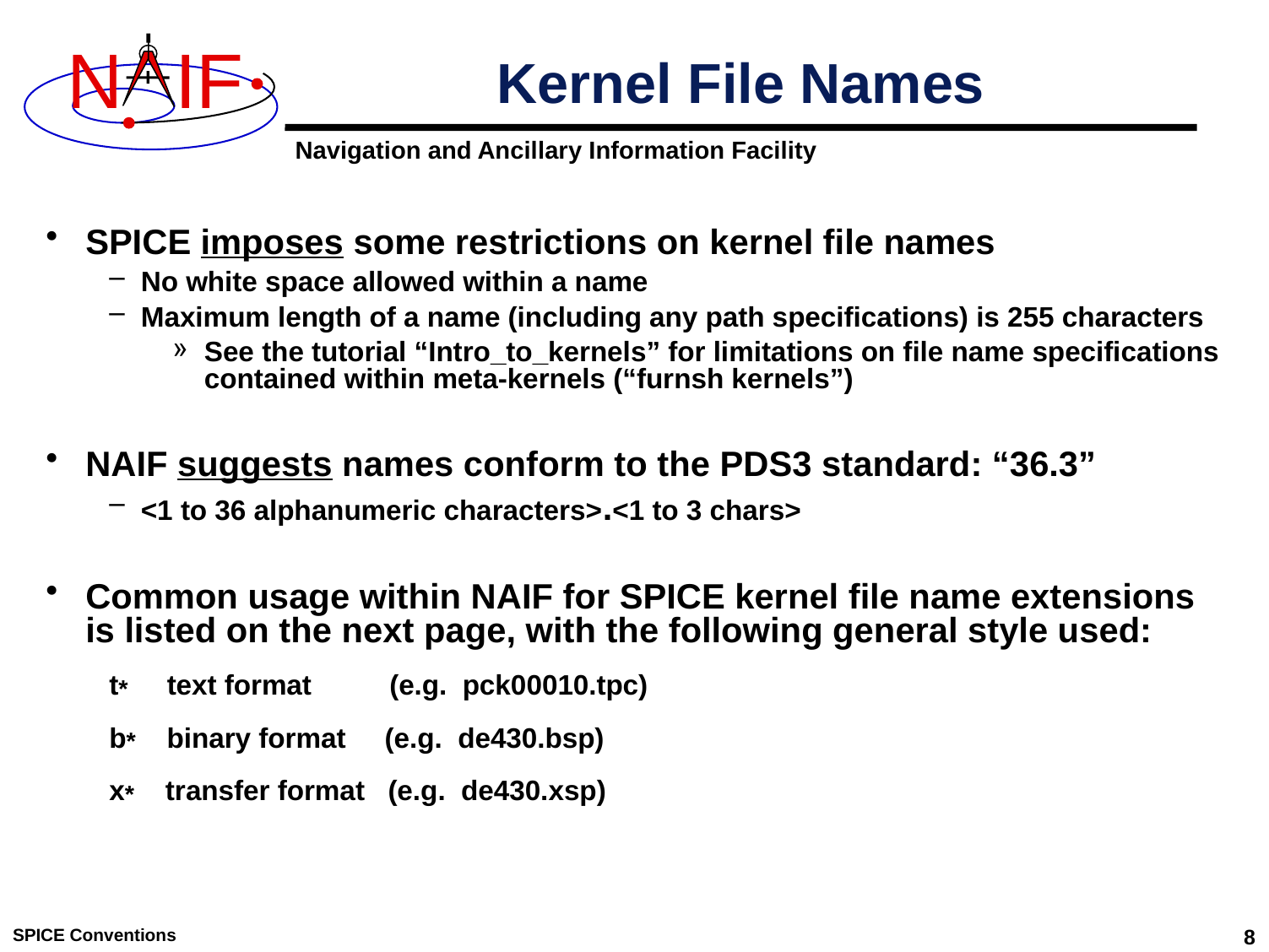

# Kernel File Names
SPICE imposes some restrictions on kernel file names
No white space allowed within a name
Maximum length of a name (including any path specifications) is 255 characters
See the tutorial “Intro_to_kernels” for limitations on file name specifications contained within meta-kernels (“furnsh kernels”)

NAIF suggests names conform to the PDS3 standard: “36.3”
<1 to 36 alphanumeric characters>.<1 to 3 chars>

Common usage within NAIF for SPICE kernel file name extensions is listed on the next page, with the following general style used:
t*     text format          (e.g.  pck00010.tpc)
b*    binary format     (e.g.  de430.bsp)
x*    transfer format   (e.g.  de430.xsp)
SPICE Conventions
8